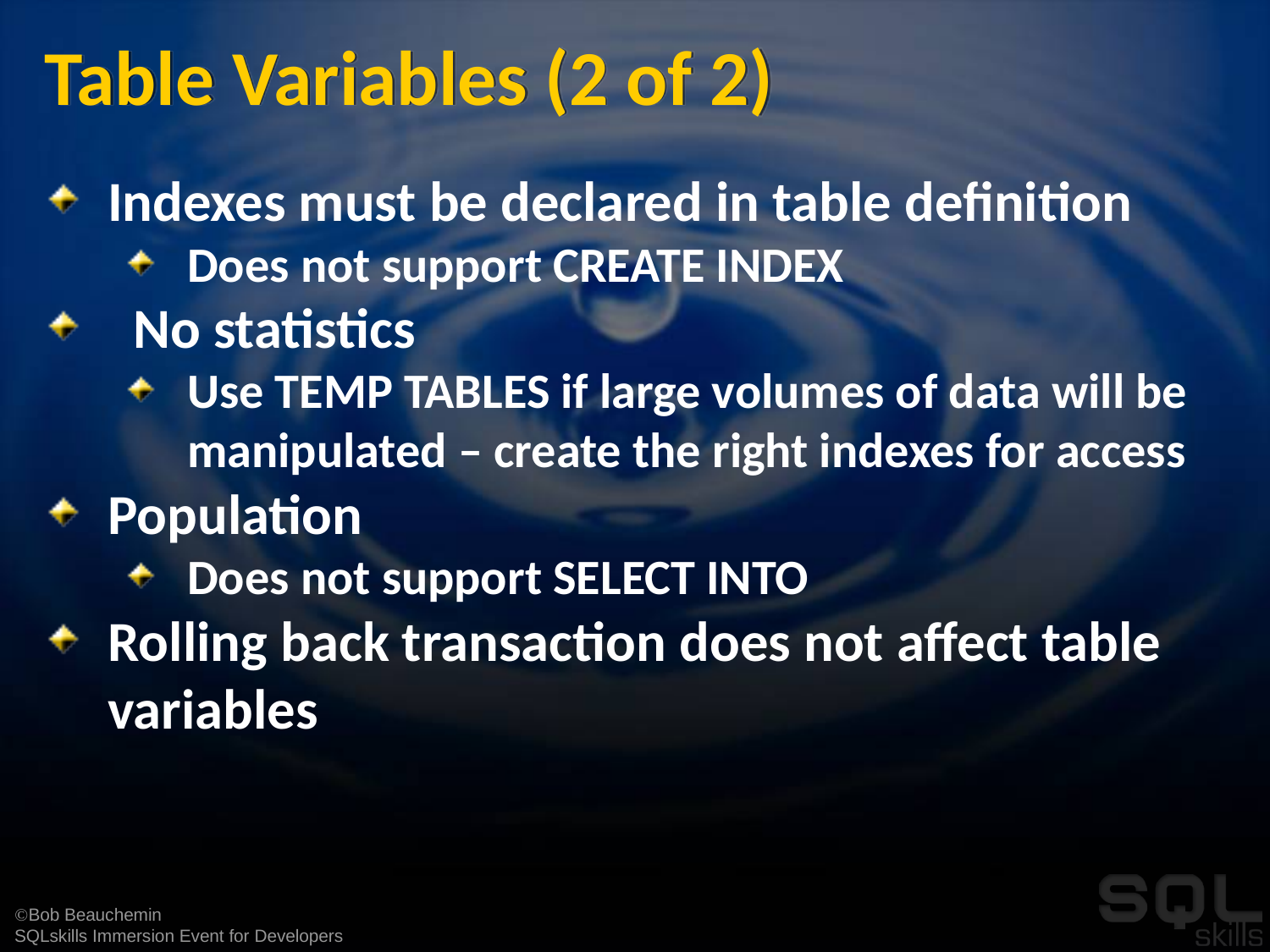

# Table Variables (2 of 2)
Indexes must be declared in table definition
Does not support CREATE INDEX
  No statistics
Use TEMP TABLES if large volumes of data will be manipulated – create the right indexes for access
Population
Does not support SELECT INTO
Rolling back transaction does not affect table variables